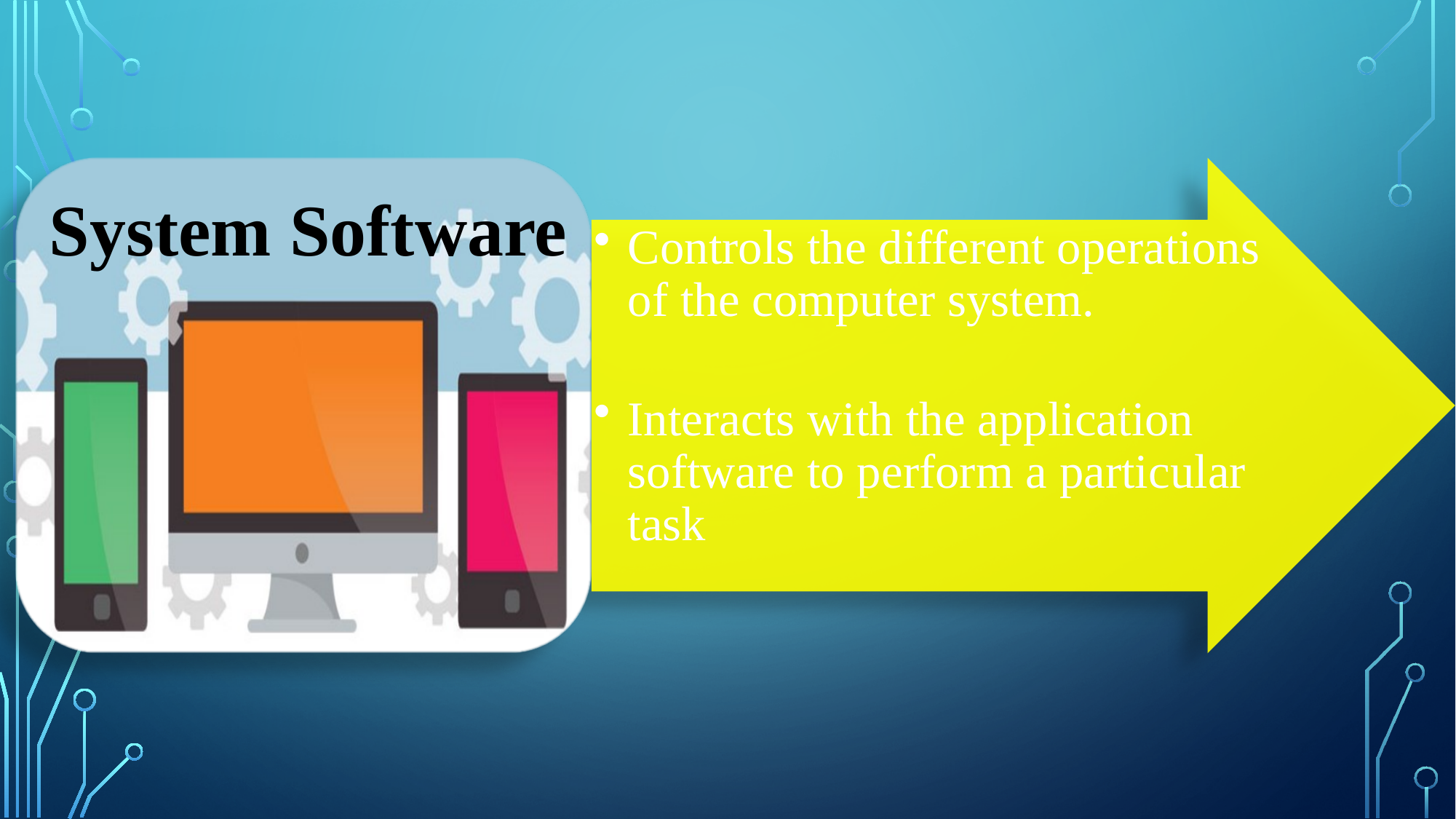

Controls the different operations of the computer system.

Interacts with the application software to perform a particular task

System Software